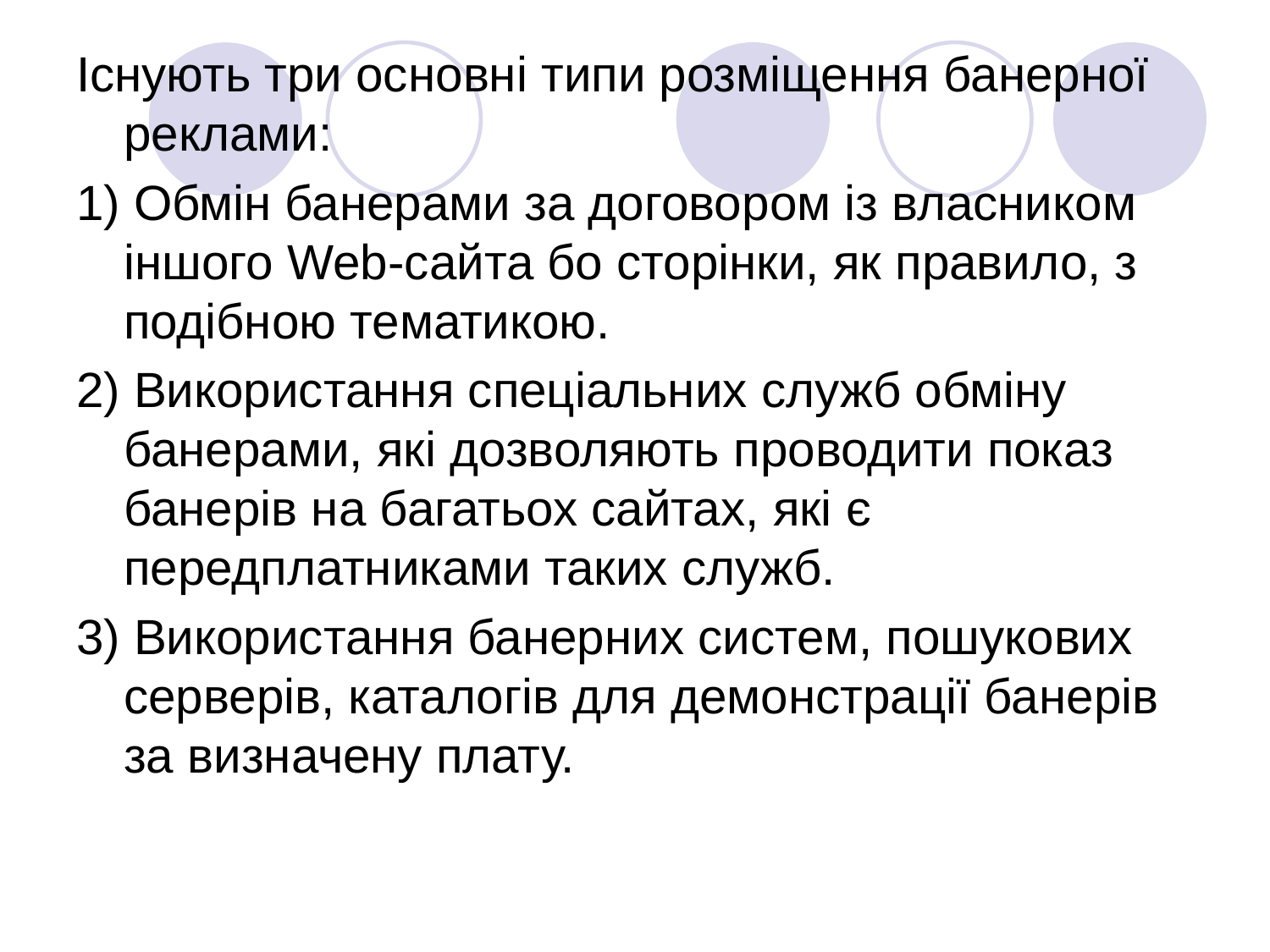

Існують три основні типи розміщення банерної реклами:
1) Обмін банерами за договором із власником іншого Web-сайта бо сторінки, як правило, з подібною тематикою.
2) Використання спеціальних служб обміну банерами, які дозволяють проводити показ банерів на багатьох сайтах, які є передплатниками таких служб.
3) Використання банерних систем, пошукових серверів, каталогів для демонстрації банерів за визначену плату.